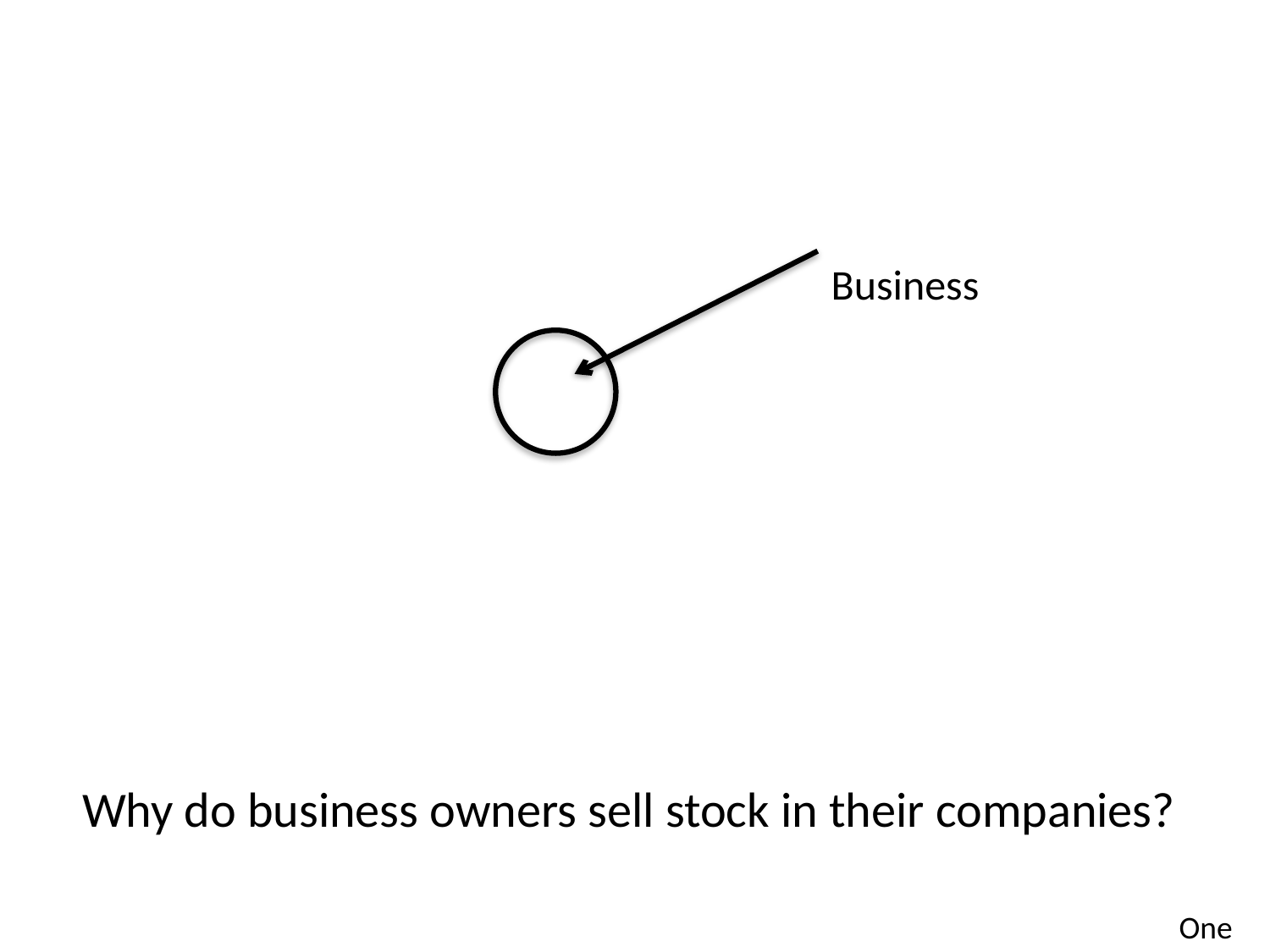

Business

Why do business owners sell stock in their companies?
One